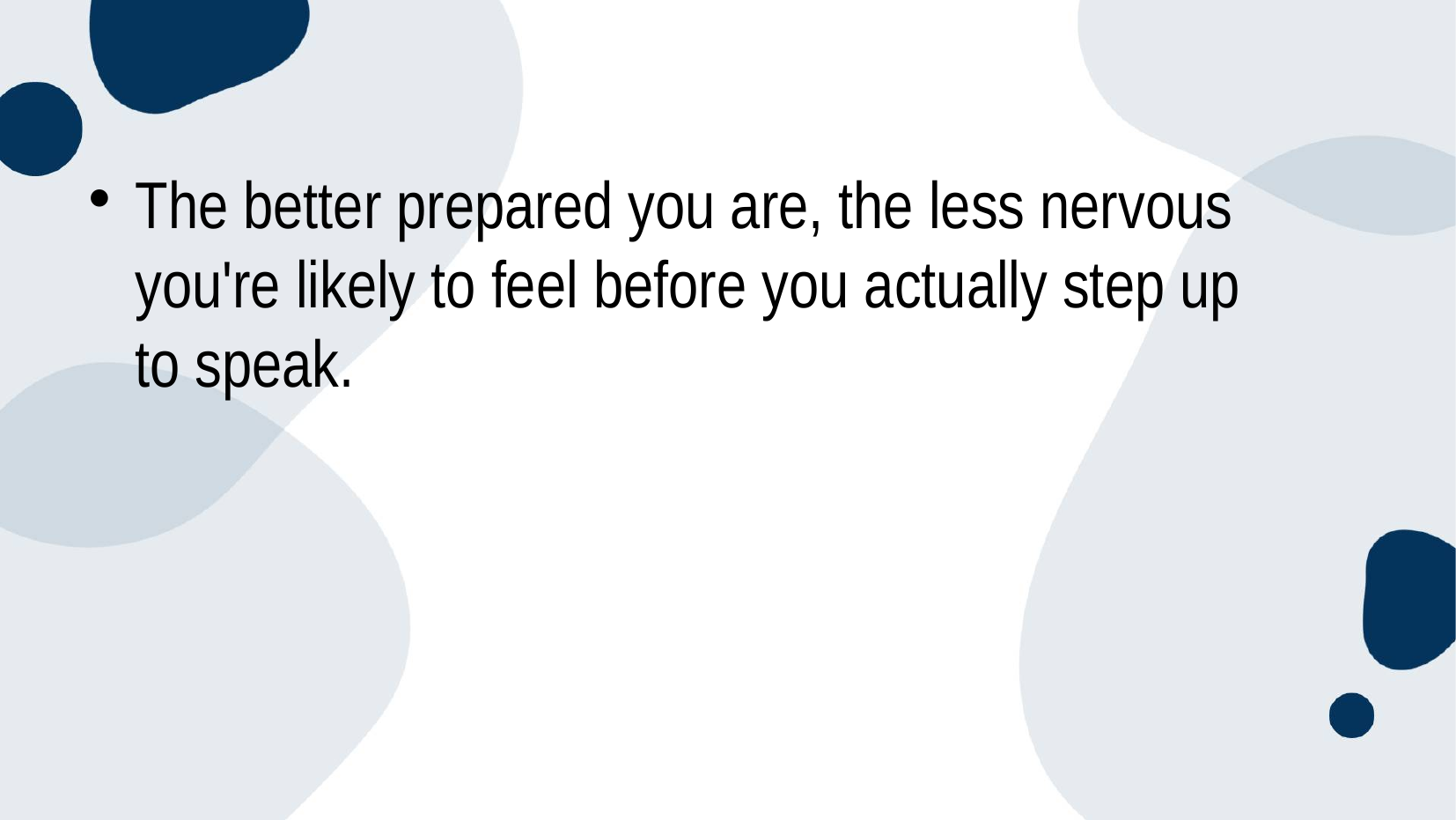

#
The better prepared you are, the less nervous you're likely to feel before you actually step up       to speak.